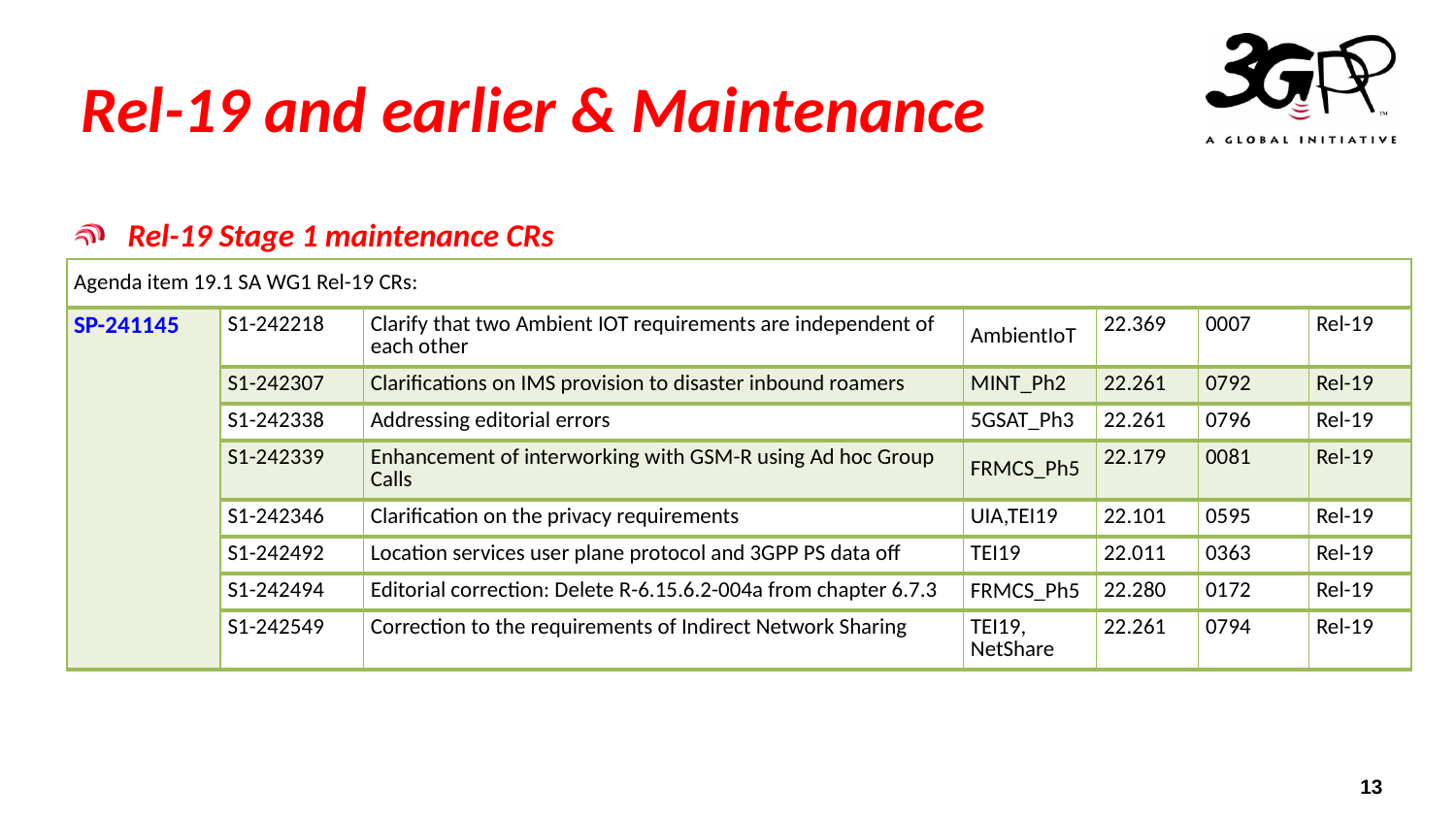

Rel-19 and earlier & Maintenance
Rel-19 Stage 1 maintenance CRs
| Agenda item 19.1 SA WG1 Rel-19 CRs: |  |  |  |  |  |  |
| --- | --- | --- | --- | --- | --- | --- |
| SP-241145 | S1-242218 | Clarify that two Ambient IOT requirements are independent of each other | AmbientIoT | 22.369 | 0007 | Rel-19 |
|  | S1-242307 | Clarifications on IMS provision to disaster inbound roamers | MINT\_Ph2 | 22.261 | 0792 | Rel-19 |
|  | S1-242338 | Addressing editorial errors | 5GSAT\_Ph3 | 22.261 | 0796 | Rel-19 |
|  | S1-242339 | Enhancement of interworking with GSM-R using Ad hoc Group Calls | FRMCS\_Ph5 | 22.179 | 0081 | Rel-19 |
|  | S1-242346 | Clarification on the privacy requirements | UIA,TEI19 | 22.101 | 0595 | Rel-19 |
|  | S1-242492 | Location services user plane protocol and 3GPP PS data off | TEI19 | 22.011 | 0363 | Rel-19 |
|  | S1-242494 | Editorial correction: Delete R-6.15.6.2-004a from chapter 6.7.3 | FRMCS\_Ph5 | 22.280 | 0172 | Rel-19 |
|  | S1-242549 | Correction to the requirements of Indirect Network Sharing | TEI19, NetShare | 22.261 | 0794 | Rel-19 |